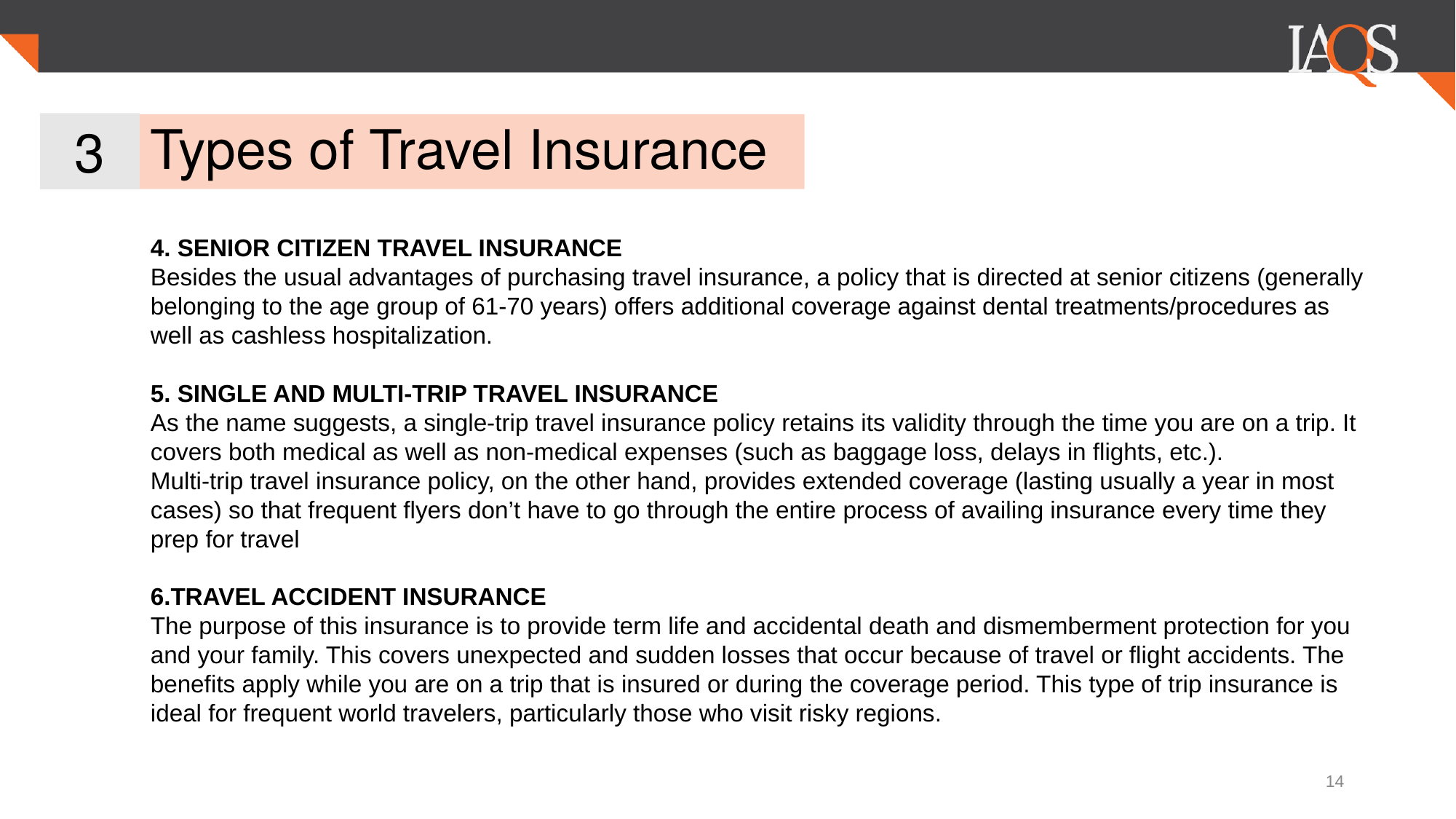

3
# Types of Travel Insurance
4. SENIOR CITIZEN TRAVEL INSURANCE
Besides the usual advantages of purchasing travel insurance, a policy that is directed at senior citizens (generally belonging to the age group of 61-70 years) offers additional coverage against dental treatments/procedures as well as cashless hospitalization.
5. SINGLE AND MULTI-TRIP TRAVEL INSURANCE
As the name suggests, a single-trip travel insurance policy retains its validity through the time you are on a trip. It covers both medical as well as non-medical expenses (such as baggage loss, delays in flights, etc.).
Multi-trip travel insurance policy, on the other hand, provides extended coverage (lasting usually a year in most cases) so that frequent flyers don’t have to go through the entire process of availing insurance every time they prep for travel

6.TRAVEL ACCIDENT INSURANCE
The purpose of this insurance is to provide term life and accidental death and dismemberment protection for you and your family. This covers unexpected and sudden losses that occur because of travel or flight accidents. The benefits apply while you are on a trip that is insured or during the coverage period. This type of trip insurance is ideal for frequent world travelers, particularly those who visit risky regions.
14